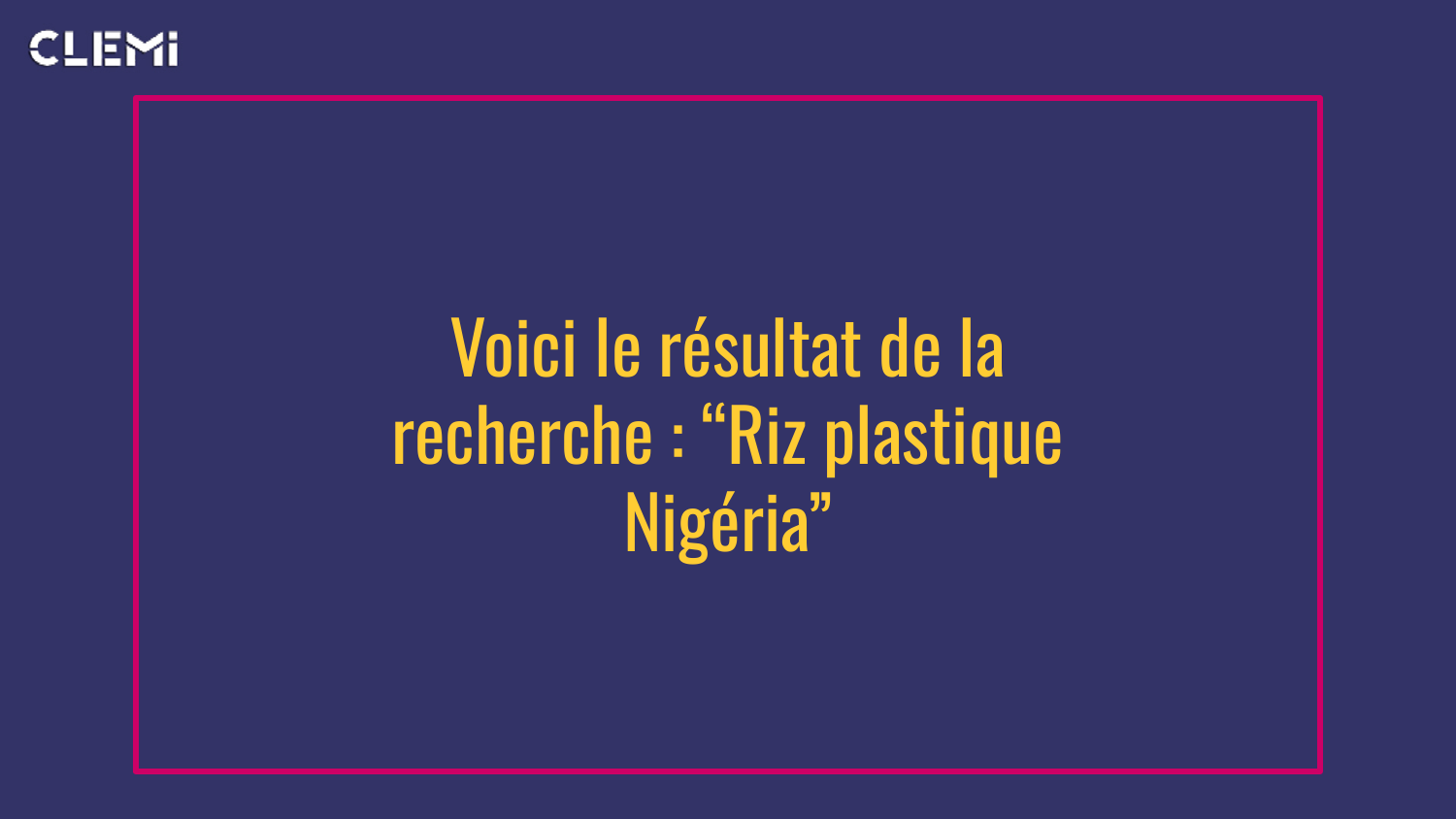

Voici le résultat de la recherche : “Riz plastique Nigéria”